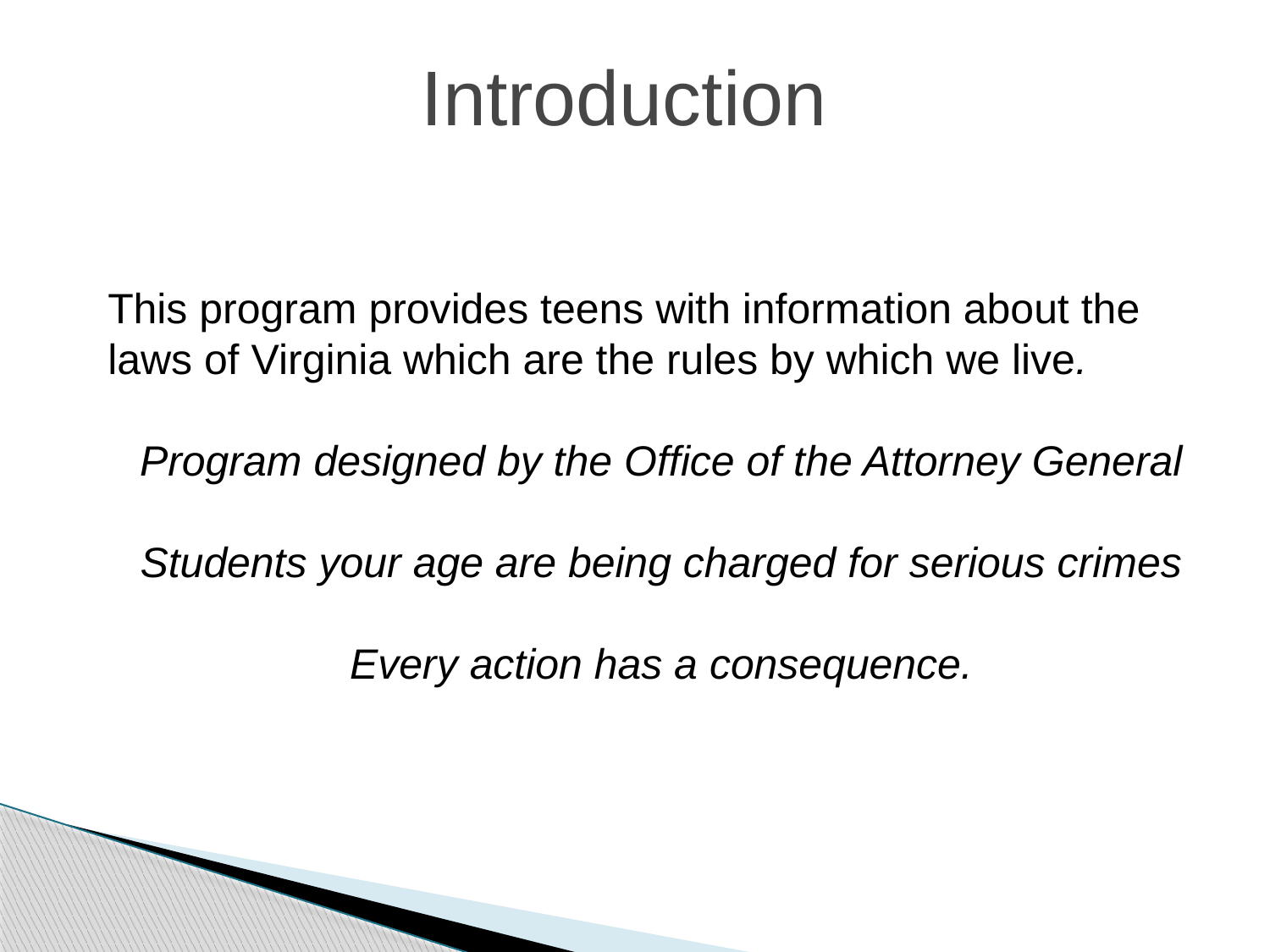

Introduction
This program provides teens with information about the laws of Virginia which are the rules by which we live.

Program designed by the Office of the Attorney General

Students your age are being charged for serious crimes

Every action has a consequence.